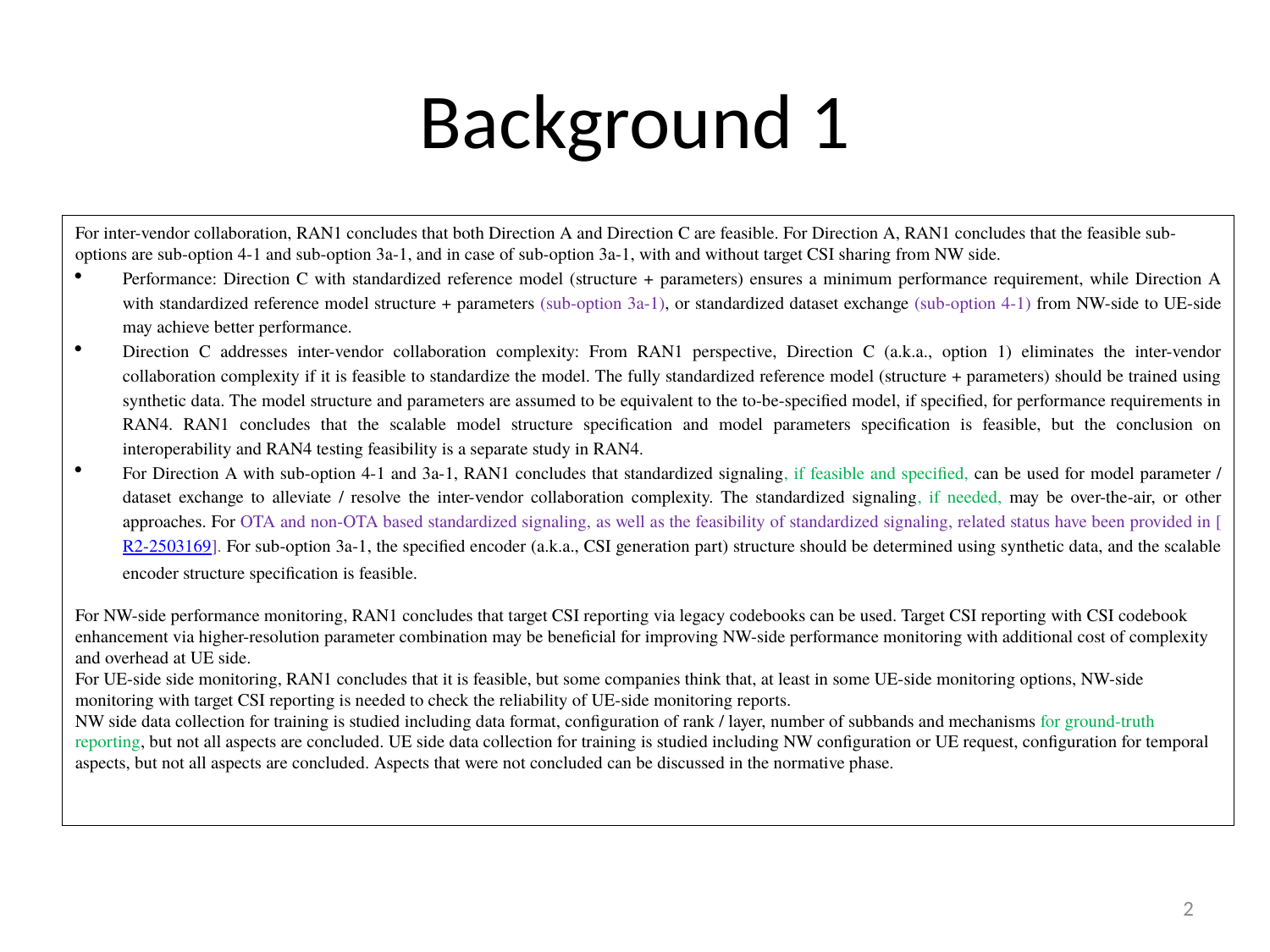

# Background 1

For inter-vendor collaboration, RAN1 concludes that both Direction A and Direction C are feasible. For Direction A, RAN1 concludes that the feasible sub-options are sub-option 4-1 and sub-option 3a-1, and in case of sub-option 3a-1, with and without target CSI sharing from NW side.
Performance: Direction C with standardized reference model (structure + parameters) ensures a minimum performance requirement, while Direction A with standardized reference model structure + parameters (sub-option 3a-1), or standardized dataset exchange (sub-option 4-1) from NW-side to UE-side may achieve better performance.
Direction C addresses inter-vendor collaboration complexity: From RAN1 perspective, Direction C (a.k.a., option 1) eliminates the inter-vendor collaboration complexity if it is feasible to standardize the model. The fully standardized reference model (structure + parameters) should be trained using synthetic data. The model structure and parameters are assumed to be equivalent to the to-be-specified model, if specified, for performance requirements in RAN4. RAN1 concludes that the scalable model structure specification and model parameters specification is feasible, but the conclusion on interoperability and RAN4 testing feasibility is a separate study in RAN4.
For Direction A with sub-option 4-1 and 3a-1, RAN1 concludes that standardized signaling, if feasible and specified, can be used for model parameter / dataset exchange to alleviate / resolve the inter-vendor collaboration complexity. The standardized signaling, if needed, may be over-the-air, or other approaches. For OTA and non-OTA based standardized signaling, as well as the feasibility of standardized signaling, related status have been provided in [R2-2503169]. For sub-option 3a-1, the specified encoder (a.k.a., CSI generation part) structure should be determined using synthetic data, and the scalable encoder structure specification is feasible.

For NW-side performance monitoring, RAN1 concludes that target CSI reporting via legacy codebooks can be used. Target CSI reporting with CSI codebook enhancement via higher-resolution parameter combination may be beneficial for improving NW-side performance monitoring with additional cost of complexity and overhead at UE side.
For UE-side side monitoring, RAN1 concludes that it is feasible, but some companies think that, at least in some UE-side monitoring options, NW-side monitoring with target CSI reporting is needed to check the reliability of UE-side monitoring reports.
NW side data collection for training is studied including data format, configuration of rank / layer, number of subbands and mechanisms for ground-truth reporting, but not all aspects are concluded. UE side data collection for training is studied including NW configuration or UE request, configuration for temporal aspects, but not all aspects are concluded. Aspects that were not concluded can be discussed in the normative phase.

2